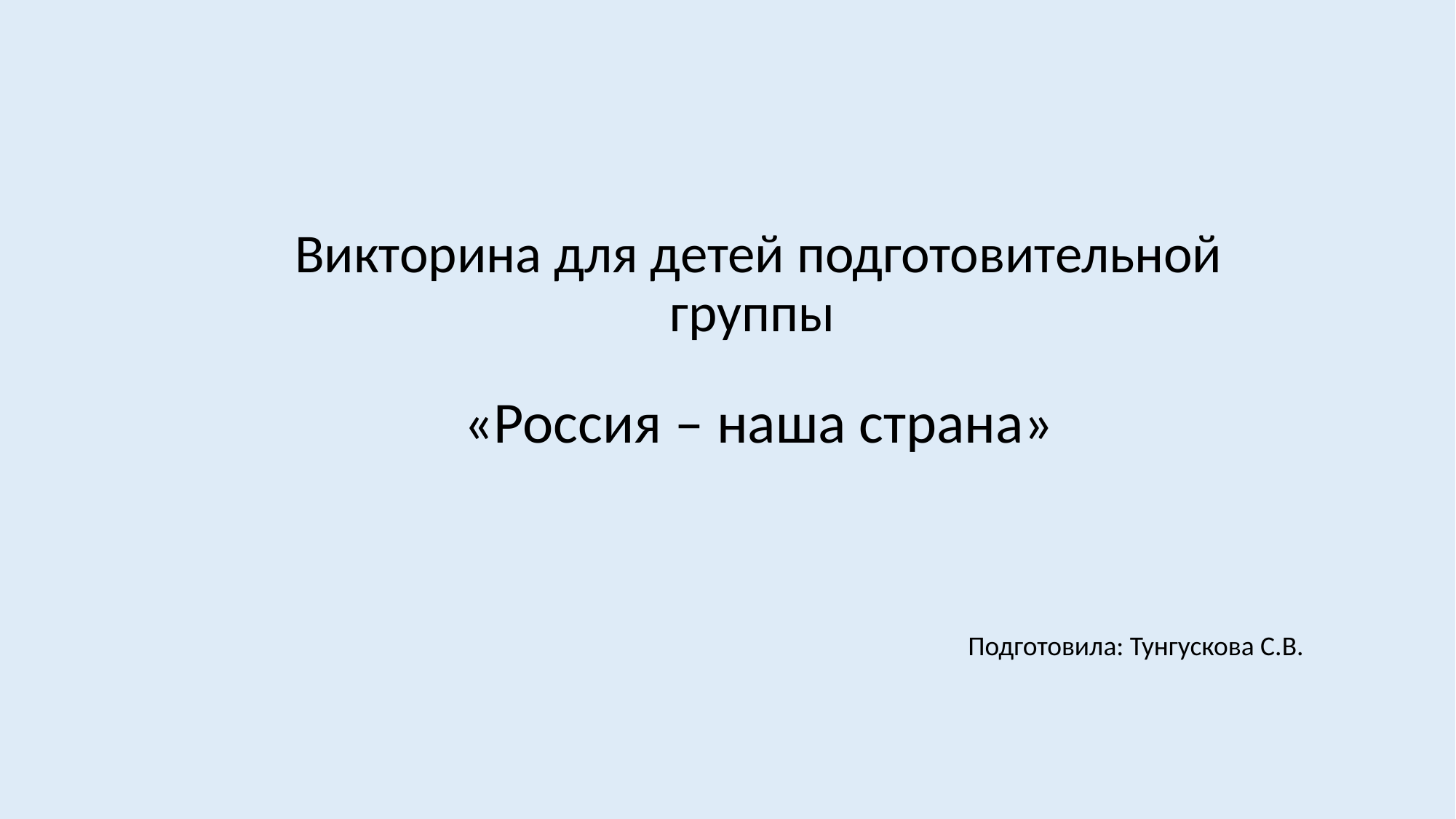

# Викторина для детей подготовительной группы
«Россия – наша страна»
Подготовила: Тунгускова С.В.